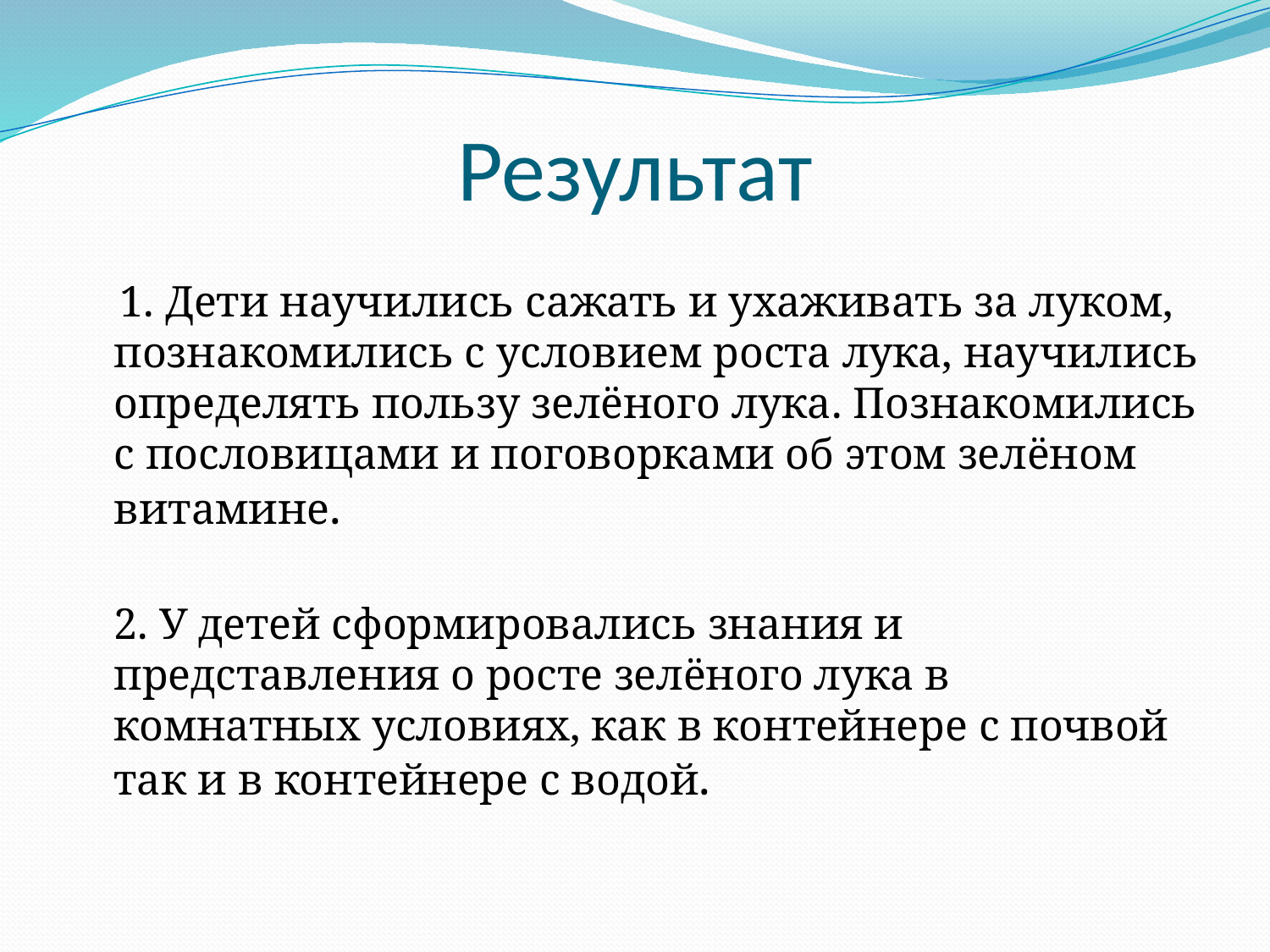

# Результат
    1. Дети научились сажать и ухаживать за луком, познакомились с условием роста лука, научились определять пользу зелёного лука. Познакомились с пословицами и поговорками об этом зелёном витамине.
2. У детей сформировались знания и представления о росте зелёного лука в комнатных условиях, как в контейнере с почвой так и в контейнере с водой.